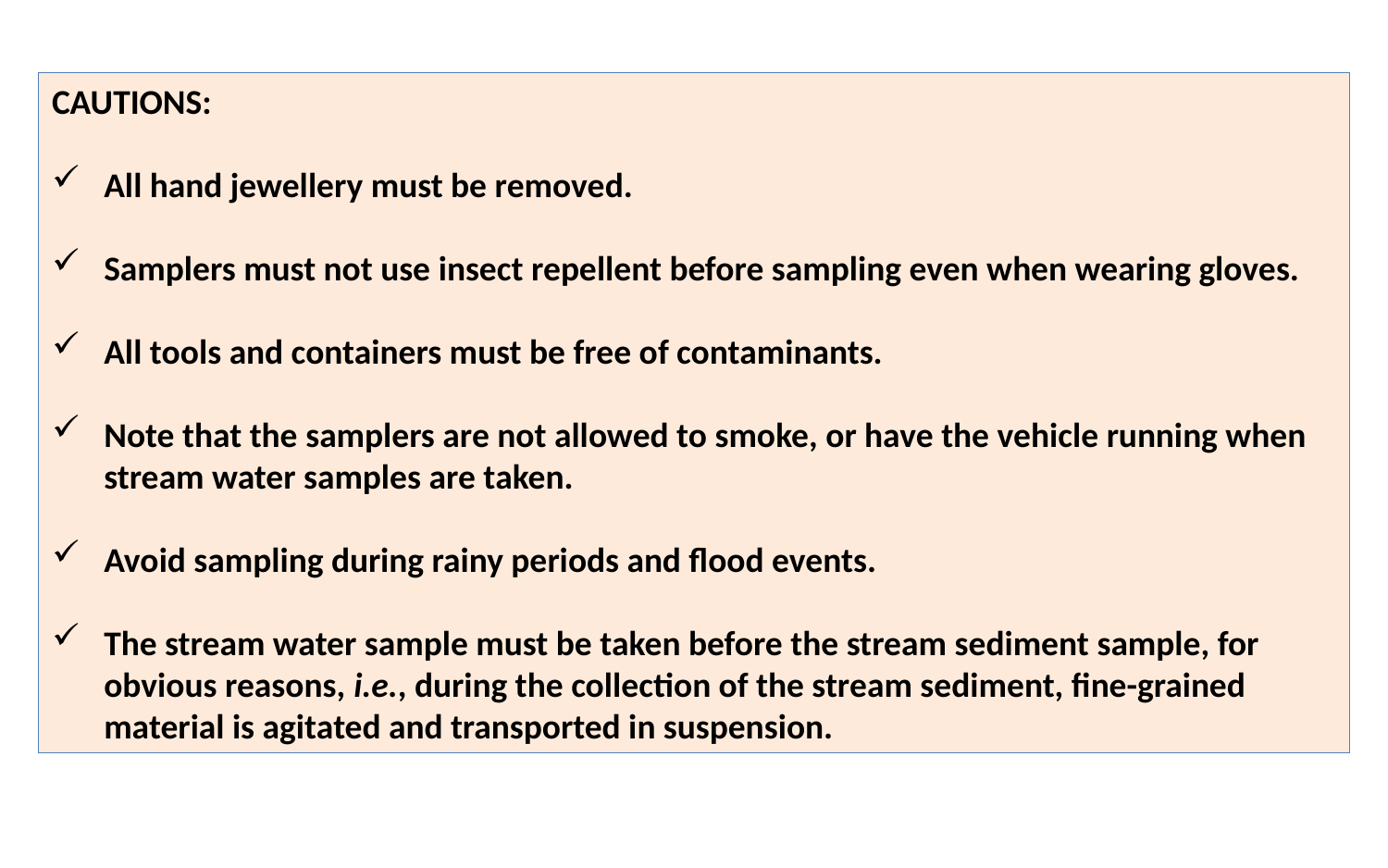

CAUTIONS:

All hand jewellery must be removed.

Samplers must not use insect repellent before sampling even when wearing gloves.

All tools and containers must be free of contaminants.

Note that the samplers are not allowed to smoke, or have the vehicle running when stream water samples are taken.

Avoid sampling during rainy periods and flood events.

The stream water sample must be taken before the stream sediment sample, for obvious reasons, i.e., during the collection of the stream sediment, fine-grained material is agitated and transported in suspension.